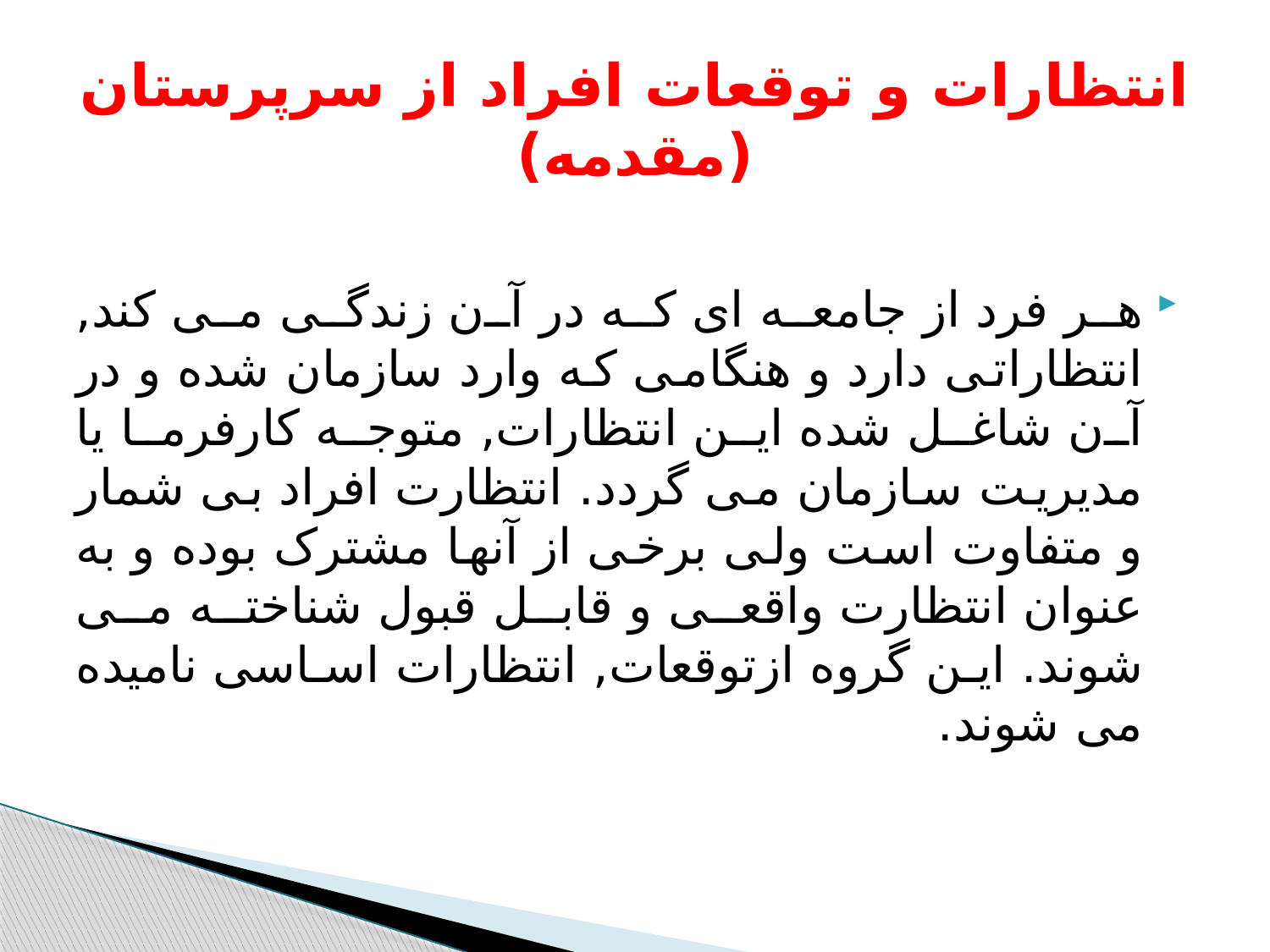

# انتظارات و توقعات افراد از سرپرستان (مقدمه)

هر فرد از جامعه ای که در آن زندگی می کند, انتظاراتی دارد و هنگامی که وارد سازمان شده و در آن شاغل شده این انتظارات, متوجه کارفرما یا مدیریت سازمان می گردد. انتظارت افراد بی شمار و متفاوت است ولی برخی از آنها مشترک بوده و به عنوان انتظارت واقعی و قابل قبول شناخته می شوند. این گروه ازتوقعات, انتظارات اساسی نامیده می شوند.